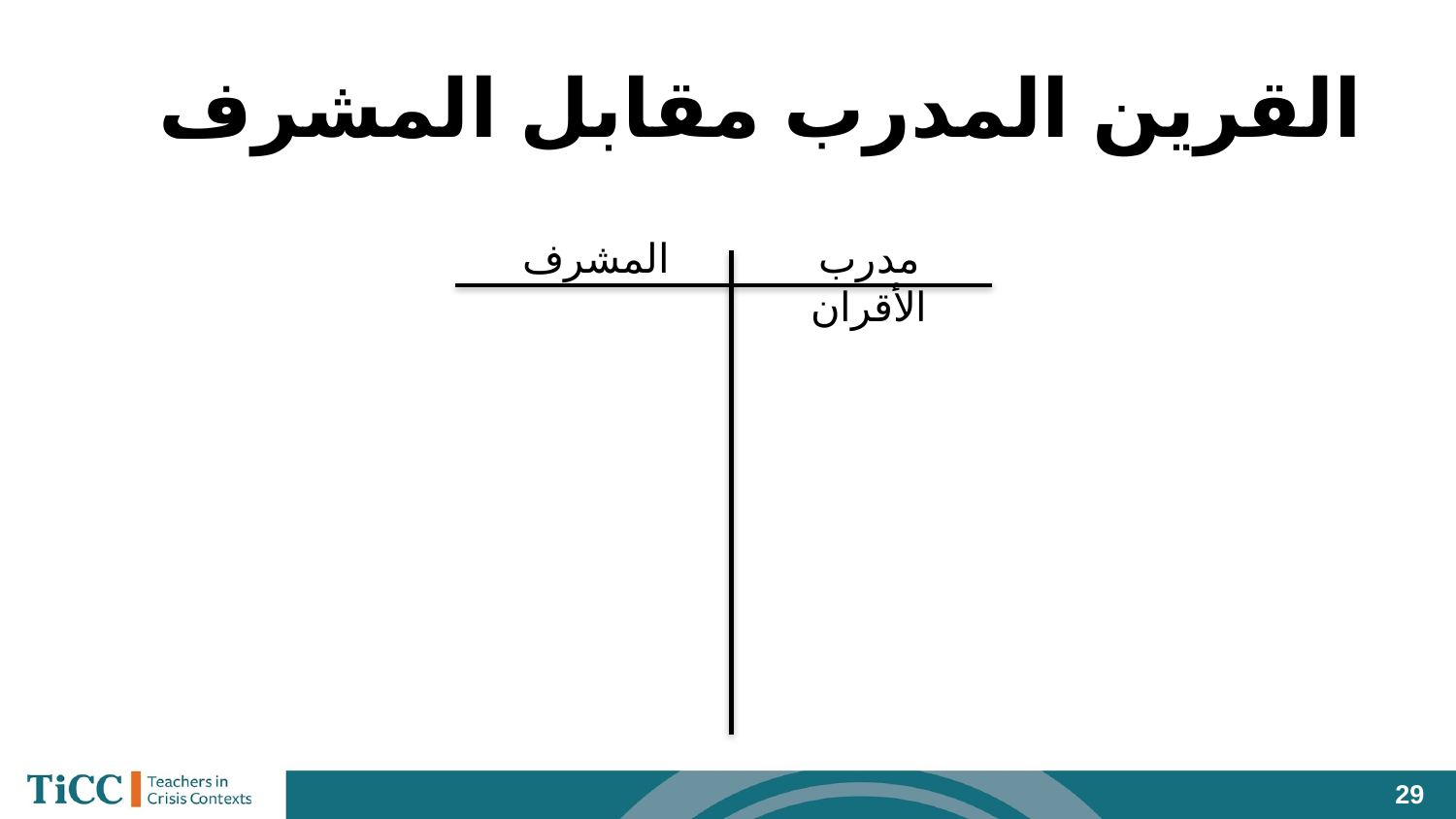

# القرين المدرب مقابل المشرف
المشرف
مدرب الأقران
29